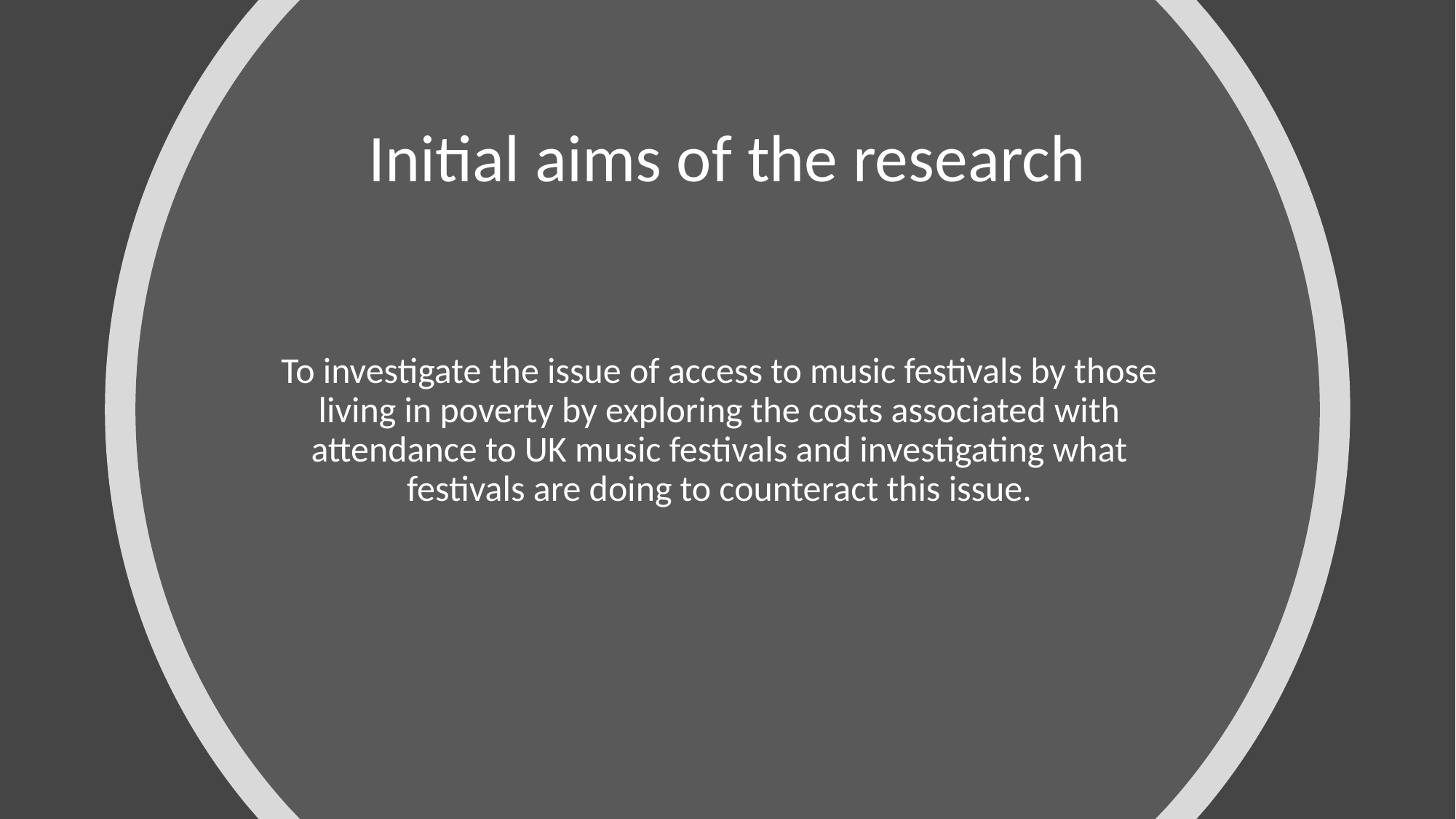

# Initial aims of the research

To investigate the issue of access to music festivals by those living in poverty by exploring the costs associated with attendance to UK music festivals and investigating what festivals are doing to counteract this issue.
Karen DaviesAMI-07